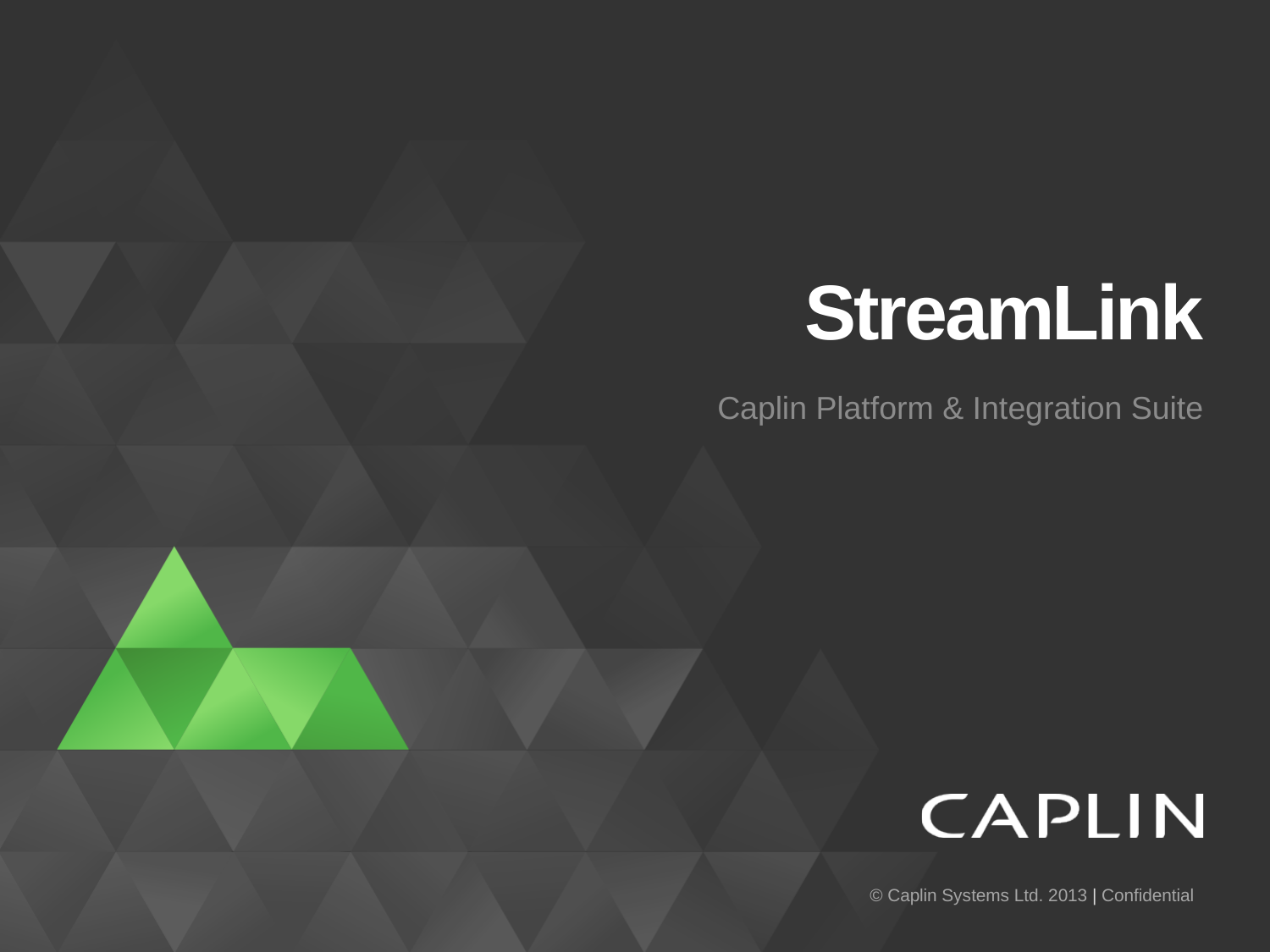

# StreamLink
Caplin Platform & Integration Suite